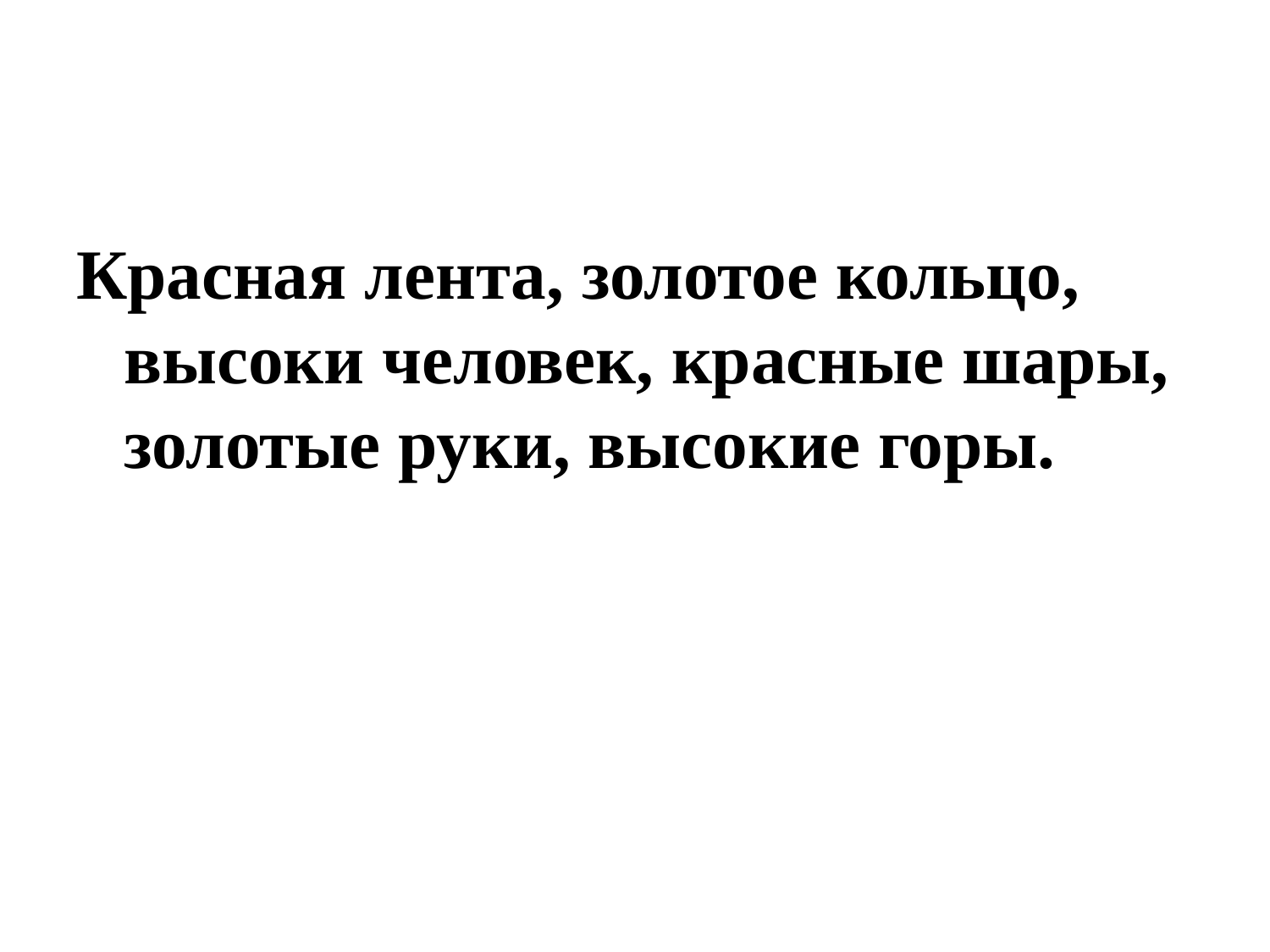

#
Красная лента, золотое кольцо, высоки человек, красные шары, золотые руки, высокие горы.